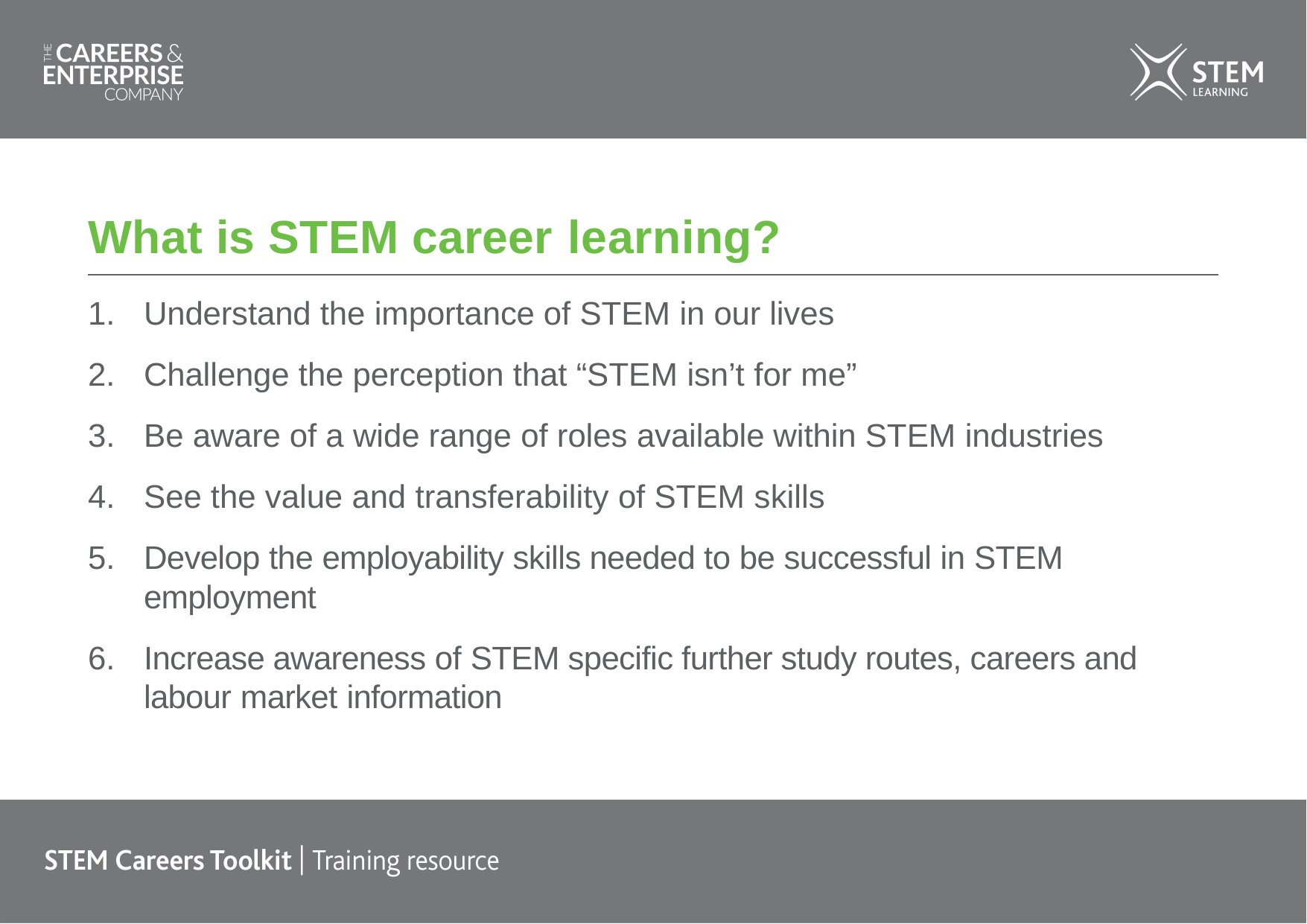

# What is STEM career learning?
Understand the importance of STEM in our lives
Challenge the perception that “STEM isn’t for me”
Be aware of a wide range of roles available within STEM industries
See the value and transferability of STEM skills
Develop the employability skills needed to be successful in STEM employment
Increase awareness of STEM specific further study routes, careers and labour market information